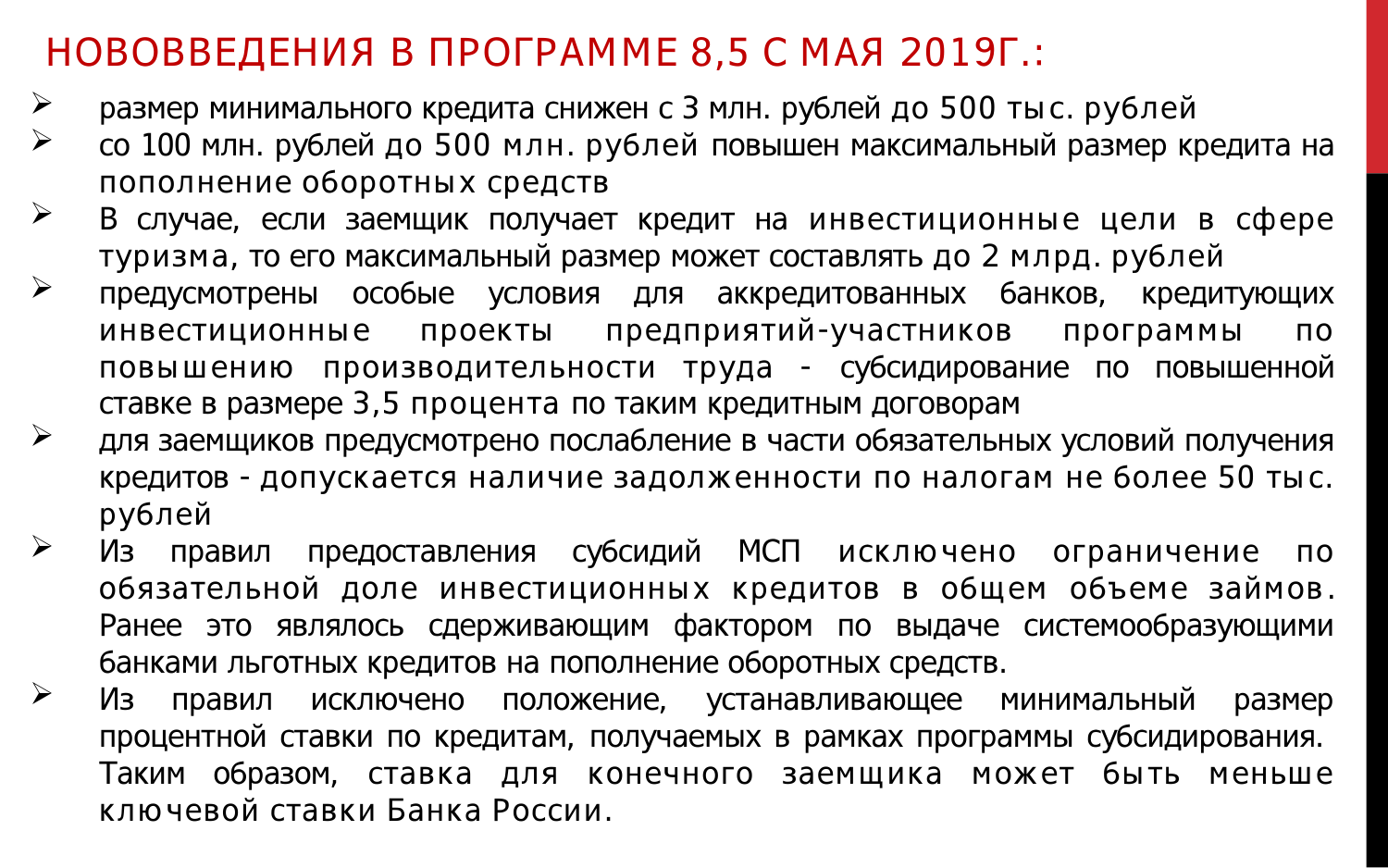

НОВОВВЕДЕНИЯ В ПРОГРАММЕ 8,5 С МАЯ 2019Г.:
размер минимального кредита снижен с 3 млн. рублей до 500 тыс. рублей
со 100 млн. рублей до 500 млн. рублей повышен максимальный размер кредита на пополнение оборотных средств
В случае, если заемщик получает кредит на инвестиционные цели в сфере туризма, то его максимальный размер может составлять до 2 млрд. рублей
предусмотрены особые условия для аккредитованных банков, кредитующих инвестиционные проекты предприятий-участников программы по повышению производительности труда - субсидирование по повышенной ставке в размере 3,5 процента по таким кредитным договорам
для заемщиков предусмотрено послабление в части обязательных условий получения кредитов - допускается наличие задолженности по налогам не более 50 тыс. рублей
Из правил предоставления субсидий МСП исключено ограничение по обязательной доле инвестиционных кредитов в общем объеме займов. Ранее это являлось сдерживающим фактором по выдаче системообразующими банками льготных кредитов на пополнение оборотных средств.
Из правил исключено положение, устанавливающее минимальный размер процентной ставки по кредитам, получаемых в рамках программы субсидирования. 
Таким образом, ставка для конечного заемщика может быть меньше ключевой ставки Банка России.